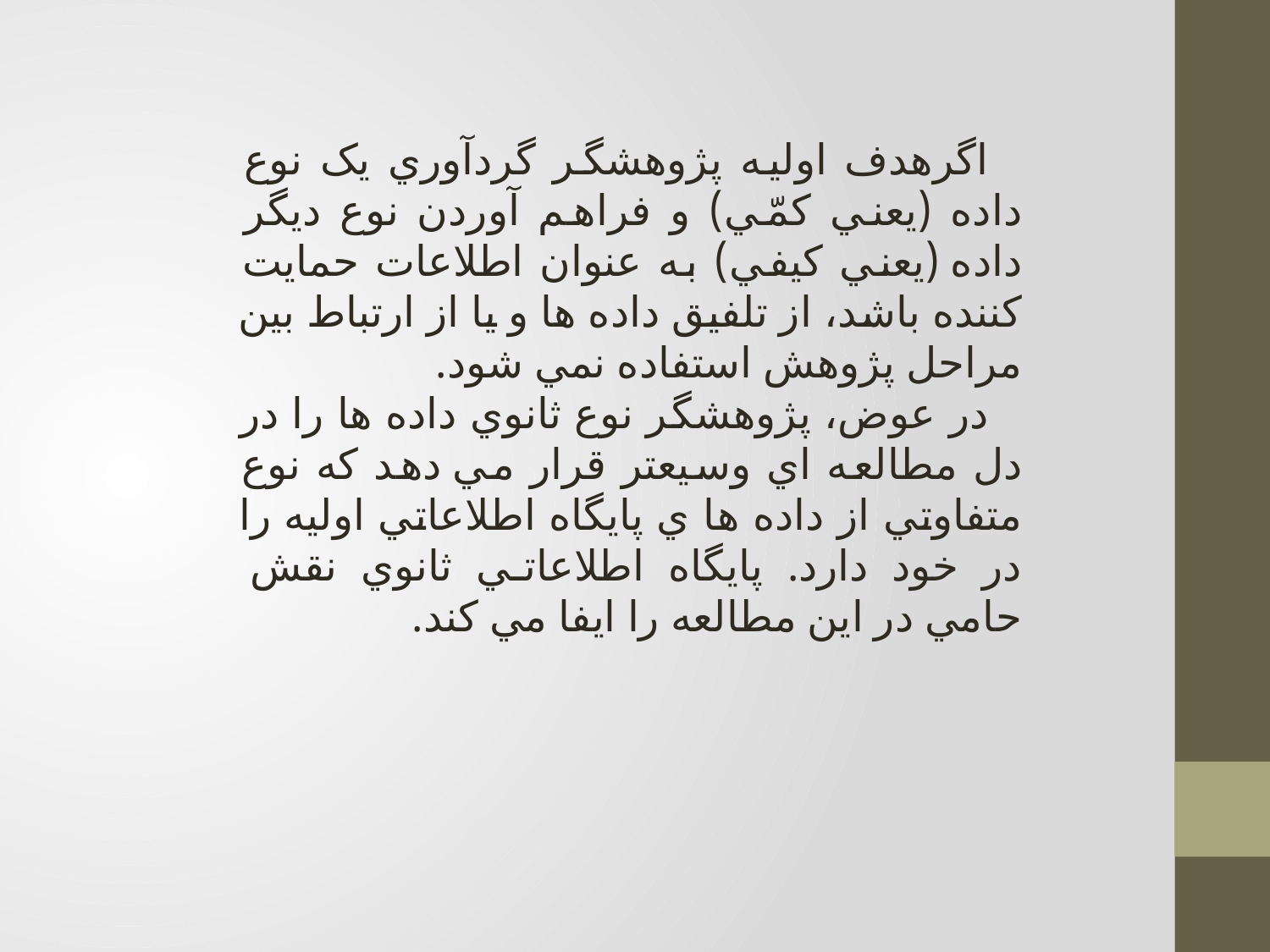

اگرهدف اوليه پژوهشگر گردآوري يک نوع داده (يعني کمّي) و فراهم آوردن نوع ديگر داده (يعني کيفي) به عنوان اطلاعات حمايت کننده باشد، از تلفيق داده ها و یا از ارتباط بين مراحل پژوهش استفاده نمي شود.
در عوض، پژوهشگر نوع ثانوي داده ها را در دل مطالعه اي وسيعتر قرار مي دهد که نوع متفاوتي از داده ها ي پايگاه اطلاعاتي اوليه را در خود دارد. پايگاه اطلاعاتي ثانوي نقش حامي در اين مطالعه را ايفا مي کند.